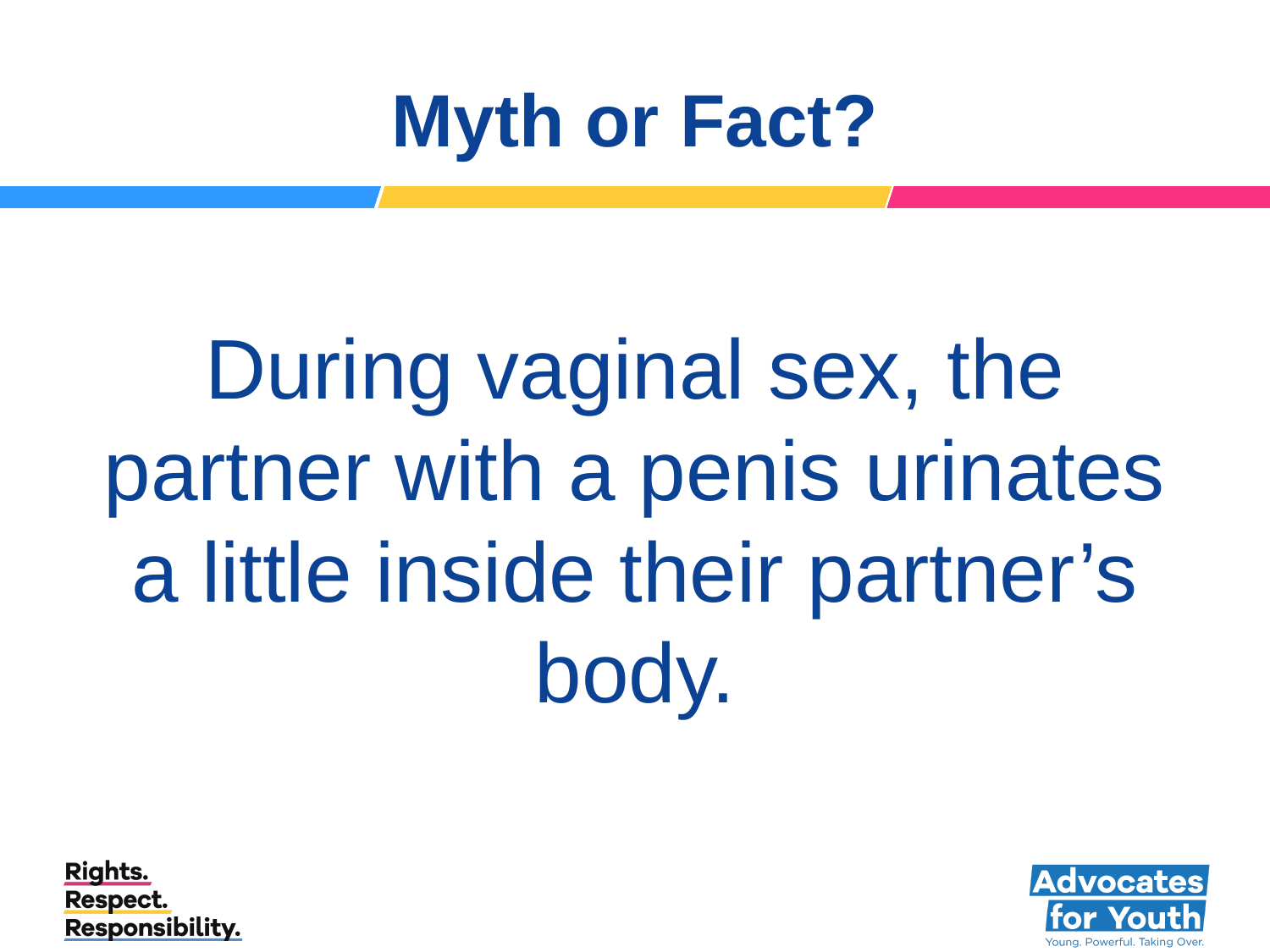

# Myth or Fact?
During vaginal sex, the partner with a penis urinates a little inside their partner’s body.